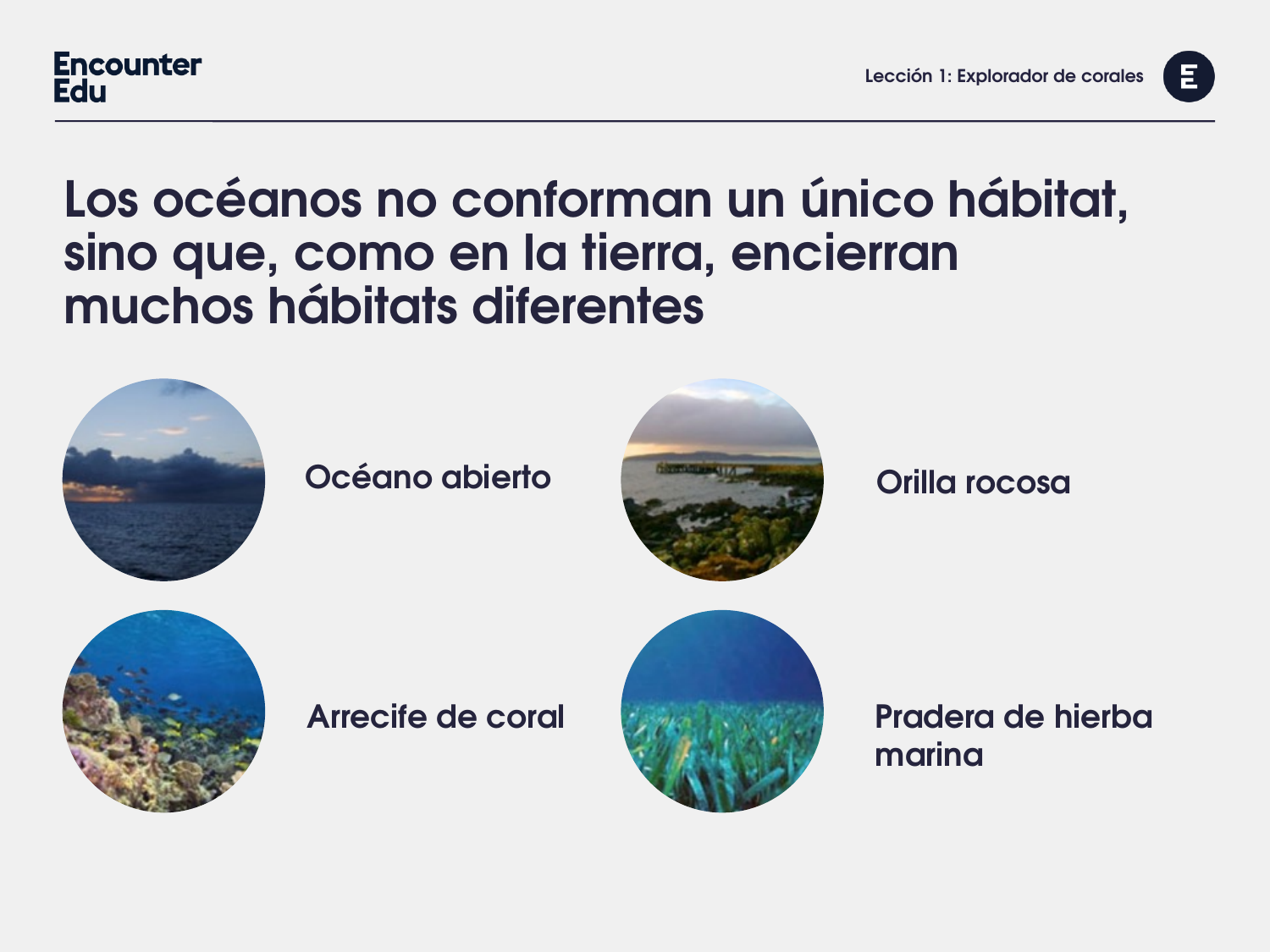

# Lección 1: Explorador de corales
Los océanos no conforman un único hábitat, sino que, como en la tierra, encierran muchos hábitats diferentes

Océano abierto
Orilla rocosa

Arrecife de coral
Pradera de hierba marina